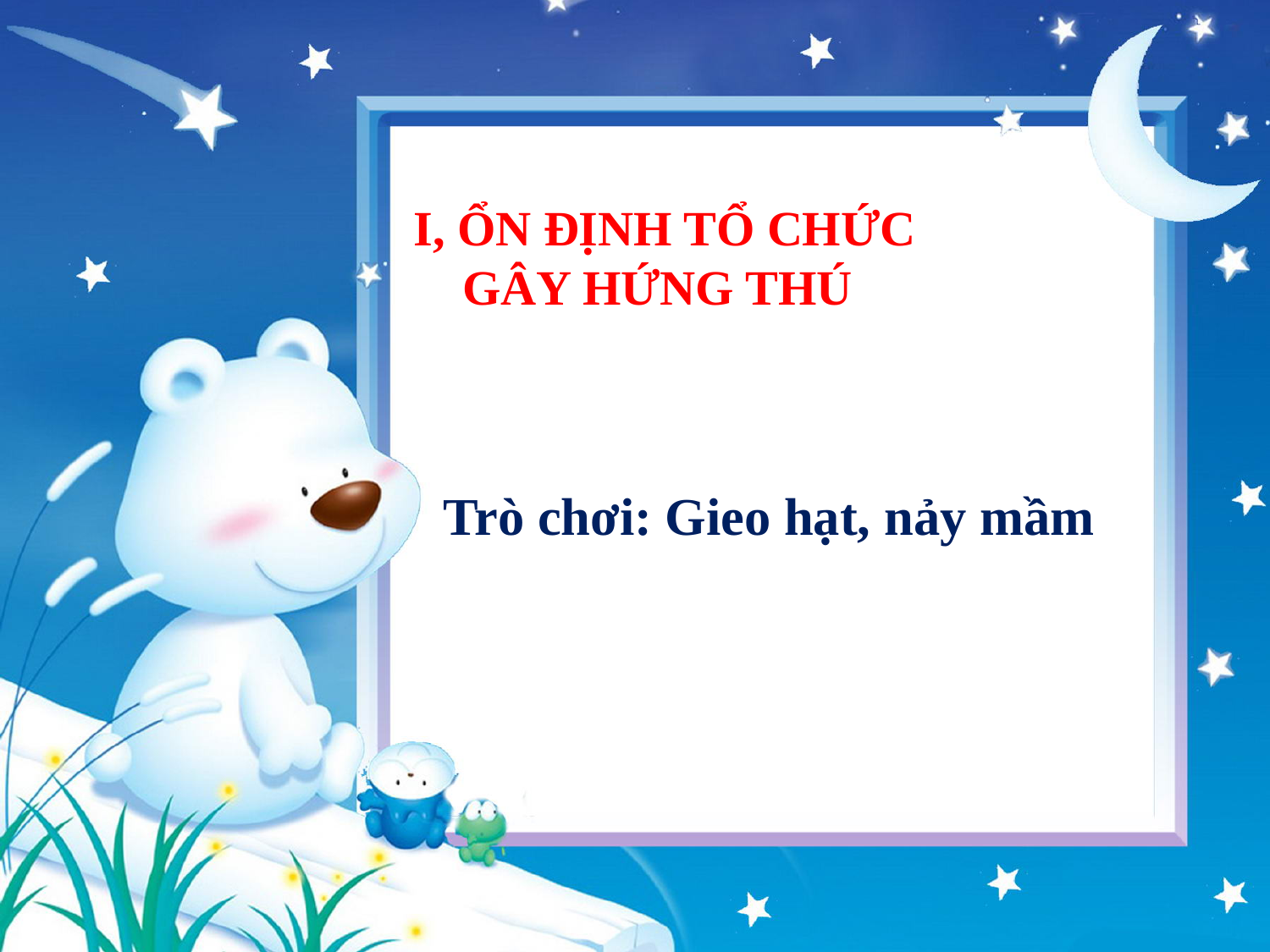

I, ỔN ĐỊNH TỔ CHỨC
    GÂY HỨNG THÚ
Trò chơi: Gieo hạt, nảy mầm